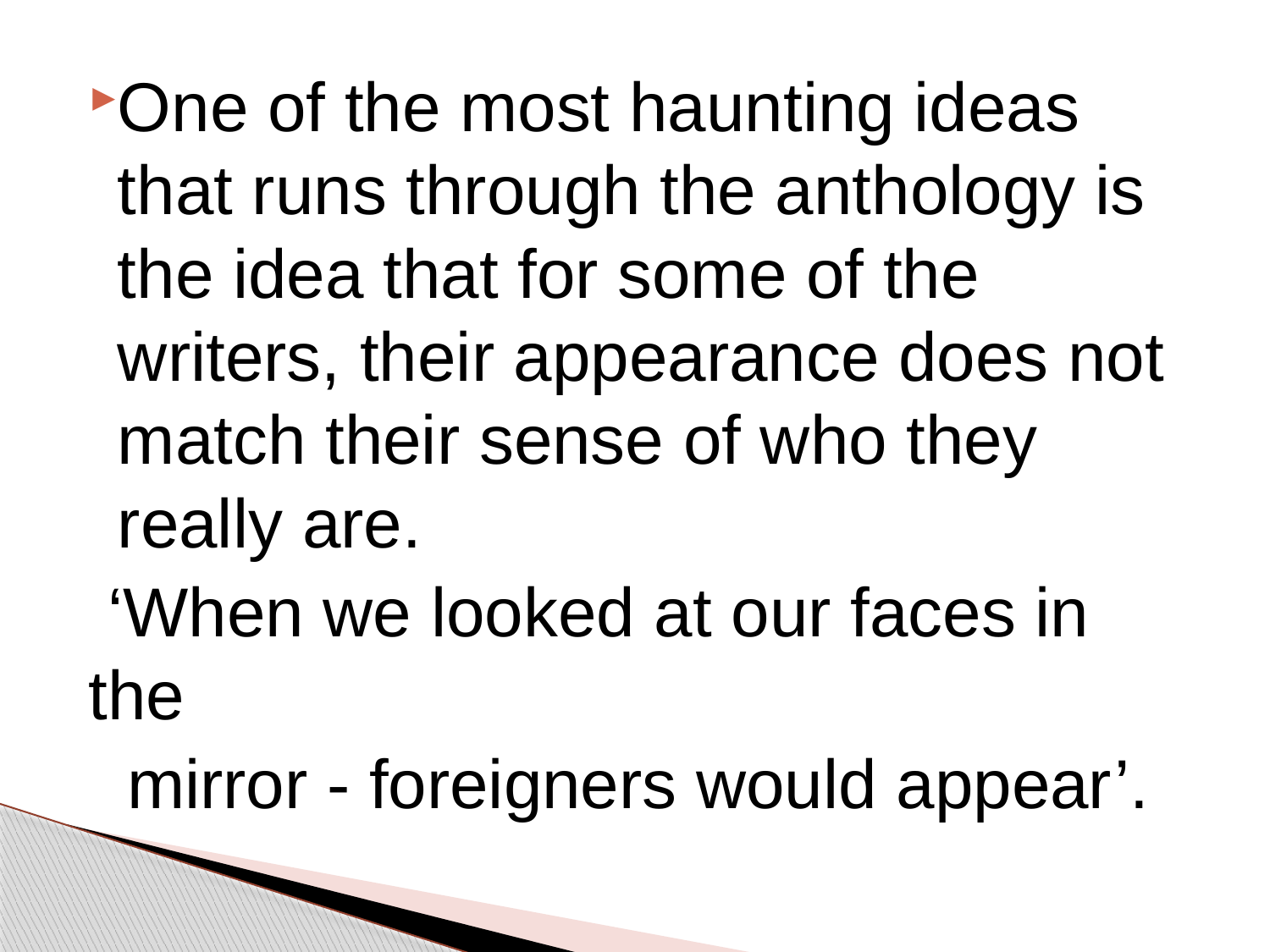

#
One of the most haunting ideas that runs through the anthology is the idea that for some of the writers, their appearance does not match their sense of who they really are.
 ‘When we looked at our faces in the
  mirror - foreigners would appear’.